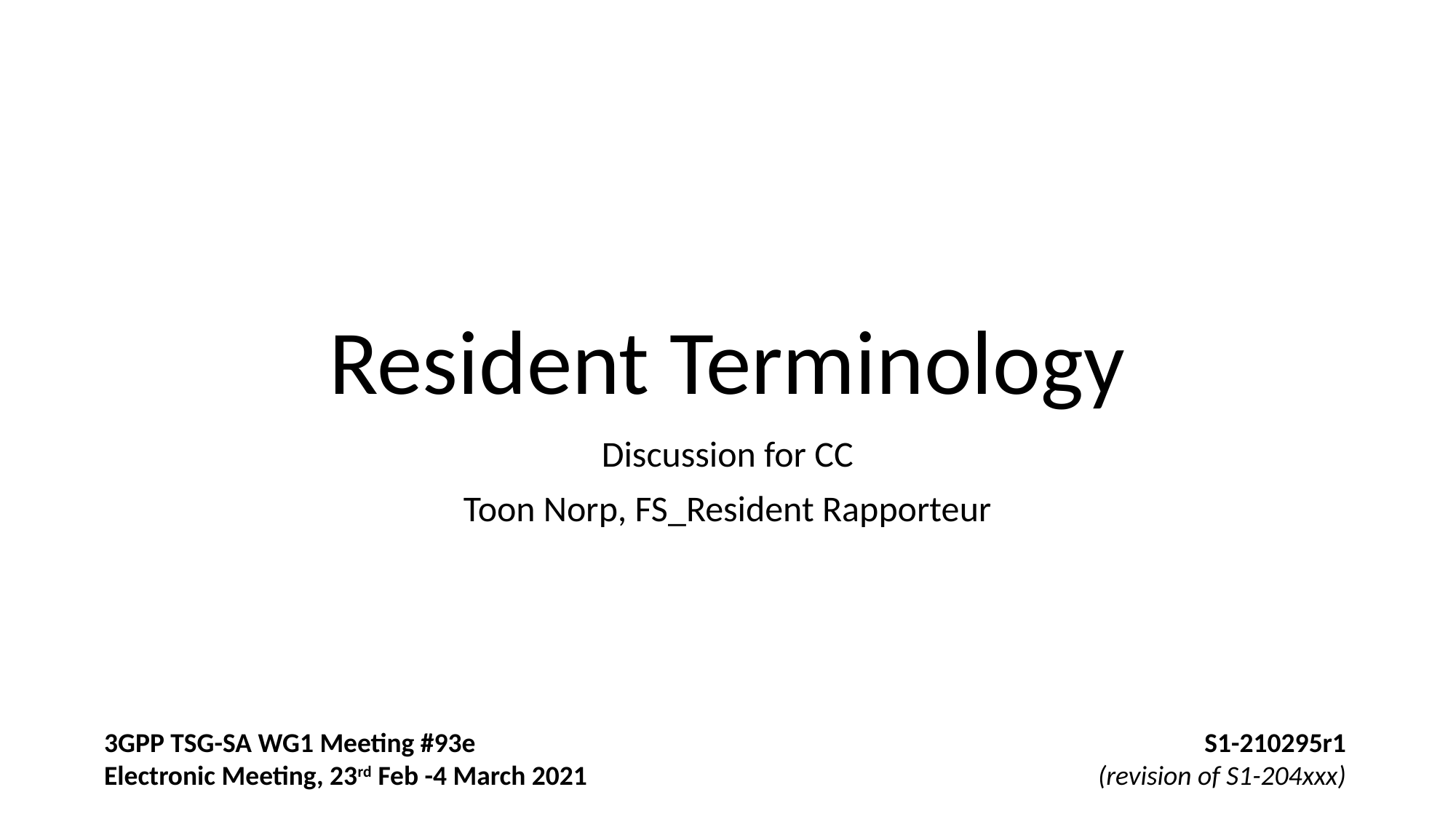

# Resident Terminology
Discussion for CC
Toon Norp, FS_Resident Rapporteur
3GPP TSG-SA WG1 Meeting #93e	S1-210295r1
Electronic Meeting, 23rd Feb -4 March 2021	(revision of S1-204xxx)